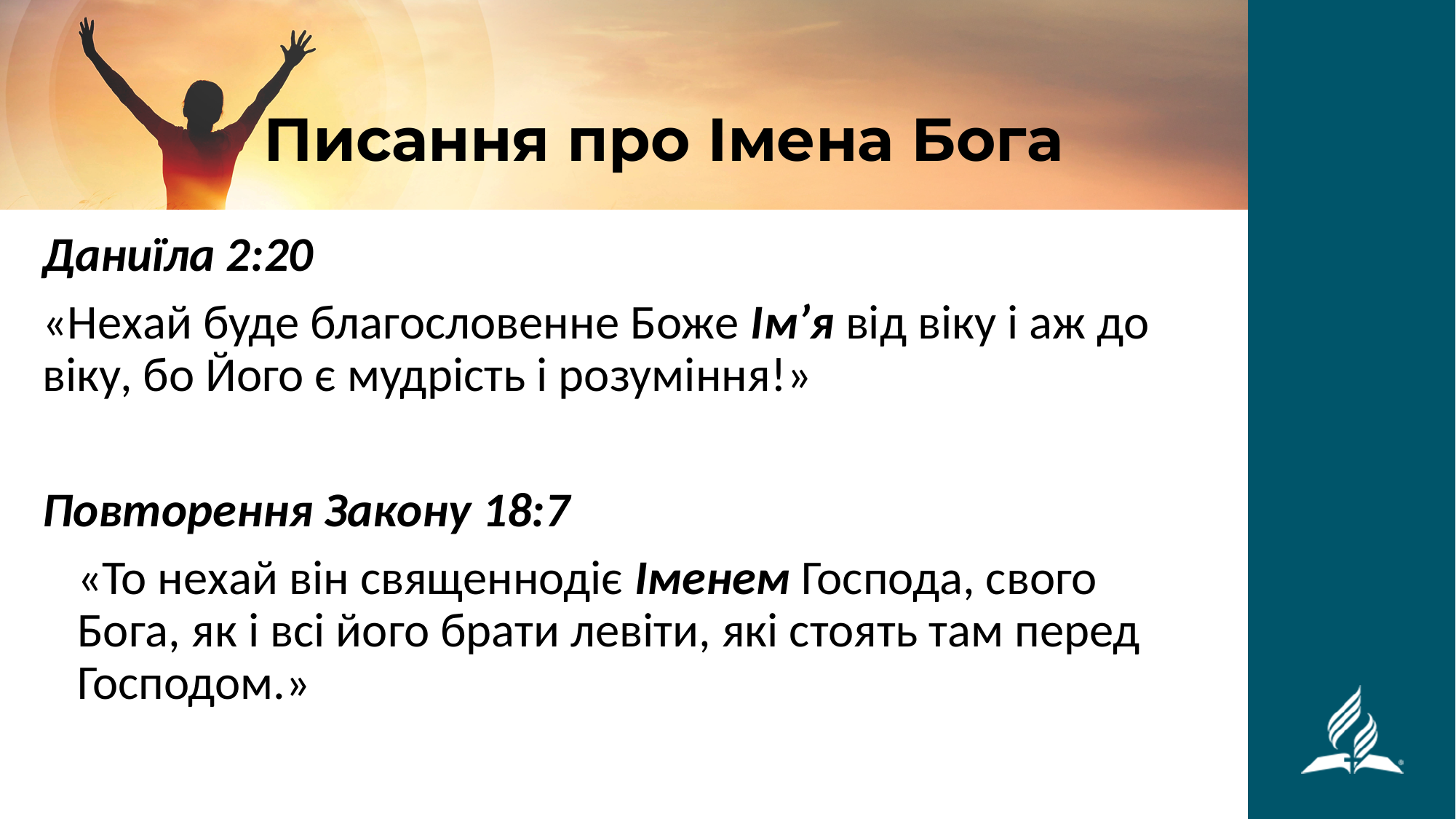

# Писання про Імена Бога
Даниїла 2:20
«Нехай буде благословенне Боже Ім’я від віку і аж до віку, бо Його є мудрість і розуміння!»

Повторення Закону 18:7
«То нехай він священнодіє Іменем Господа, свого Бога, як і всі його брати левіти, які стоять там перед Господом.»